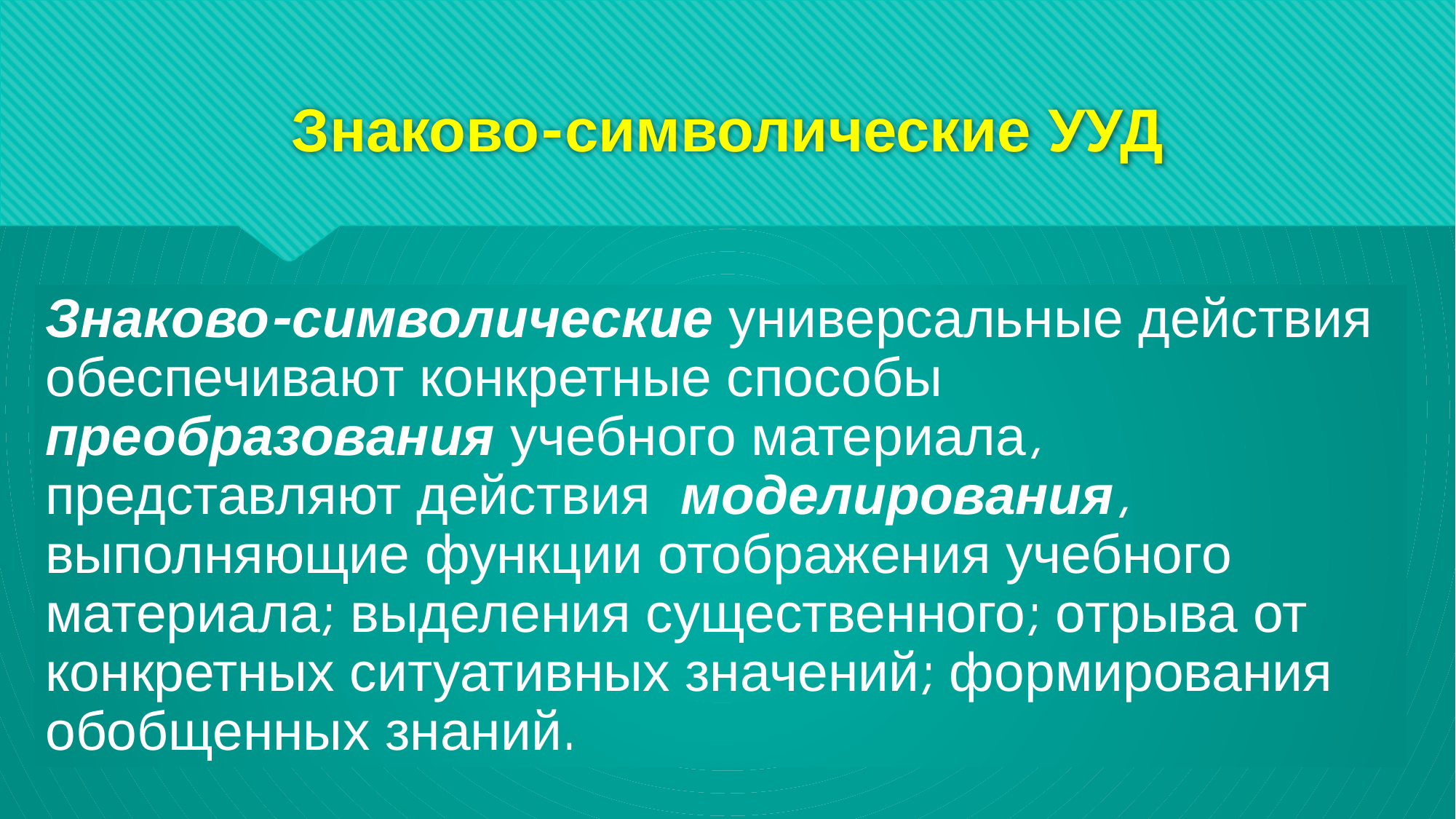

# Знаково-символические УУД
Знаково-символические универсальные действия обеспечивают конкретные способы преобразования учебного материала, представляют действия  моделирования, выполняющие функции отображения учебного материала; выделения существенного; отрыва от конкретных ситуативных значений; формирования обобщенных знаний.